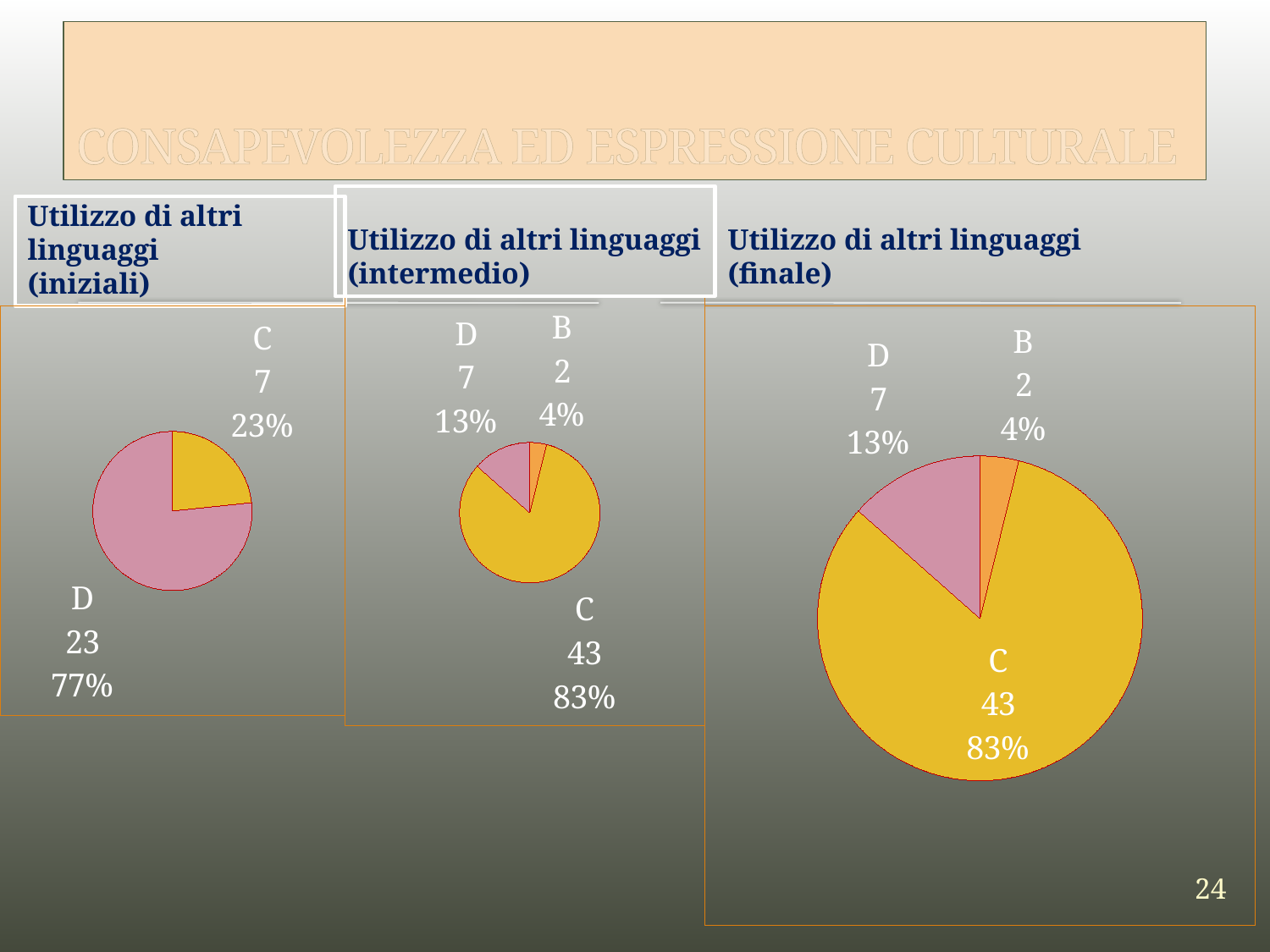

# CONSAPEVOLEZZA ED ESPRESSIONE CULTURALE

Utilizzo di altri linguaggi
(intermedio)

Utilizzo di altri linguaggi
(finale)
Utilizzo di altri linguaggi
(iniziali)

### Chart

| Category | Vendite |
|---|---|
| A | 0.0 |
| B | 2.0 |
| C | 43.0 |
| D | 7.0 |

### Chart

| Category | Vendite |
|---|---|
| A | 0.0 |
| B | 0.0 |
| C | 7.0 |
| D | 23.0 |

### Chart

| Category | Vendite |
|---|---|
| A | 0.0 |
| B | 2.0 |
| C | 43.0 |
| D | 7.0 |
24